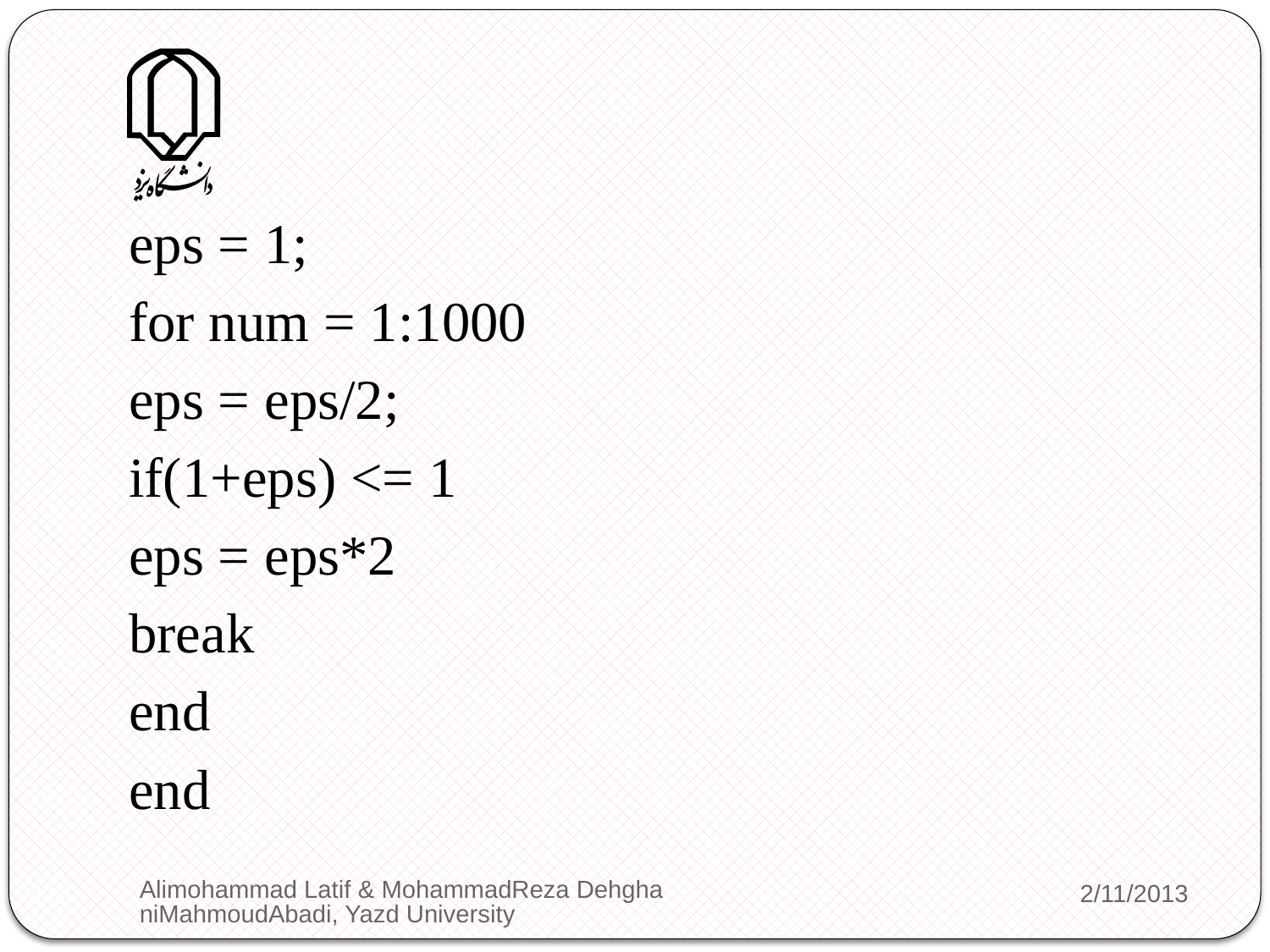

eps = 1;
for num = 1:1000
eps = eps/2;
if(1+eps) <= 1
eps = eps*2
break
end
end

Alimohammad Latif & MohammadReza DehghaniMahmoudAbadi, Yazd University
2/11/2013
113